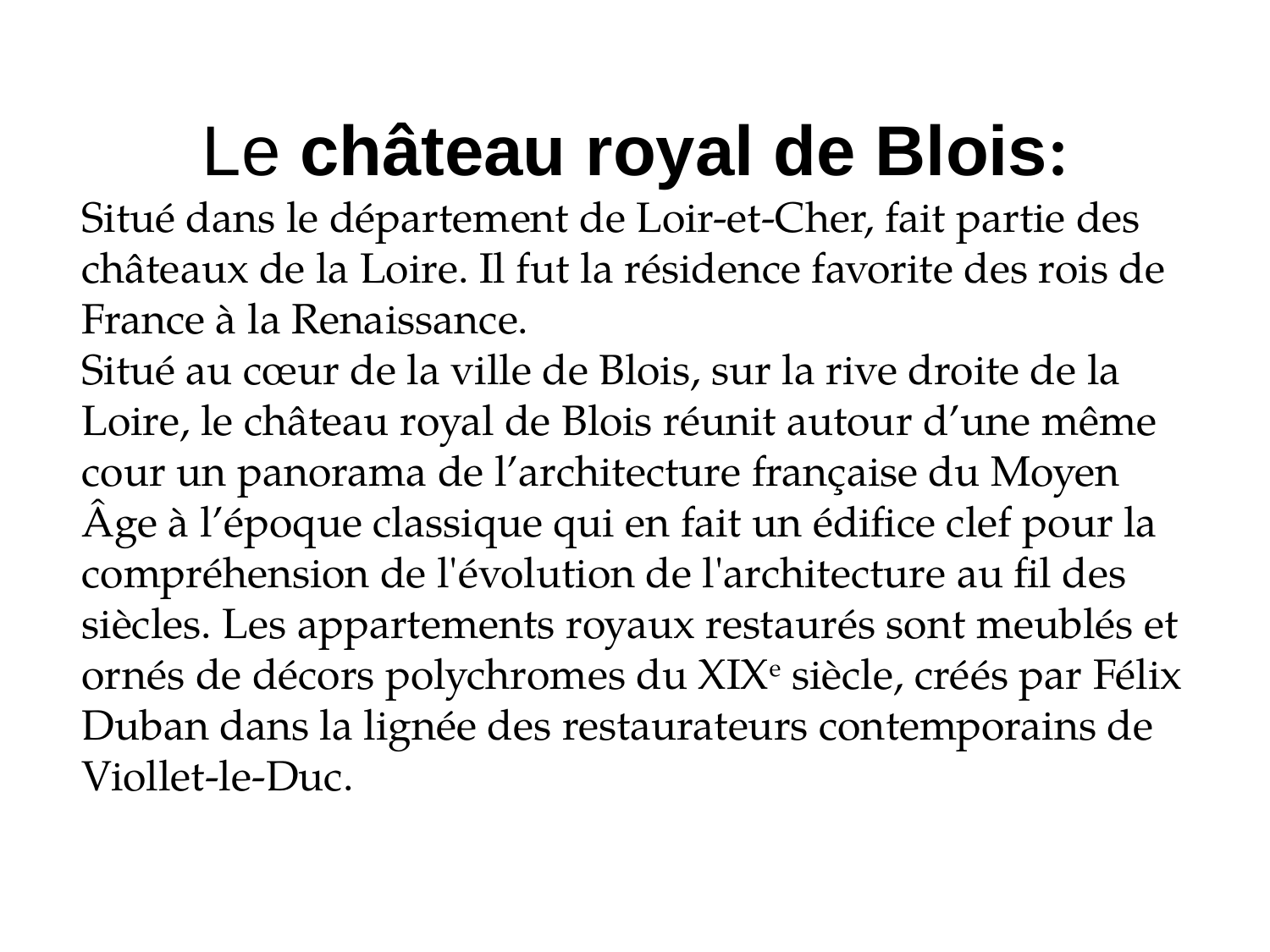

Le château royal de Blois:
Situé dans le département de Loir-et-Cher, fait partie des châteaux de la Loire. Il fut la résidence favorite des rois de France à la Renaissance.
Situé au cœur de la ville de Blois, sur la rive droite de la Loire, le château royal de Blois réunit autour d’une même cour un panorama de l’architecture française du Moyen Âge à l’époque classique qui en fait un édifice clef pour la compréhension de l'évolution de l'architecture au fil des siècles. Les appartements royaux restaurés sont meublés et ornés de décors polychromes du XIXe siècle, créés par Félix Duban dans la lignée des restaurateurs contemporains de Viollet-le-Duc.